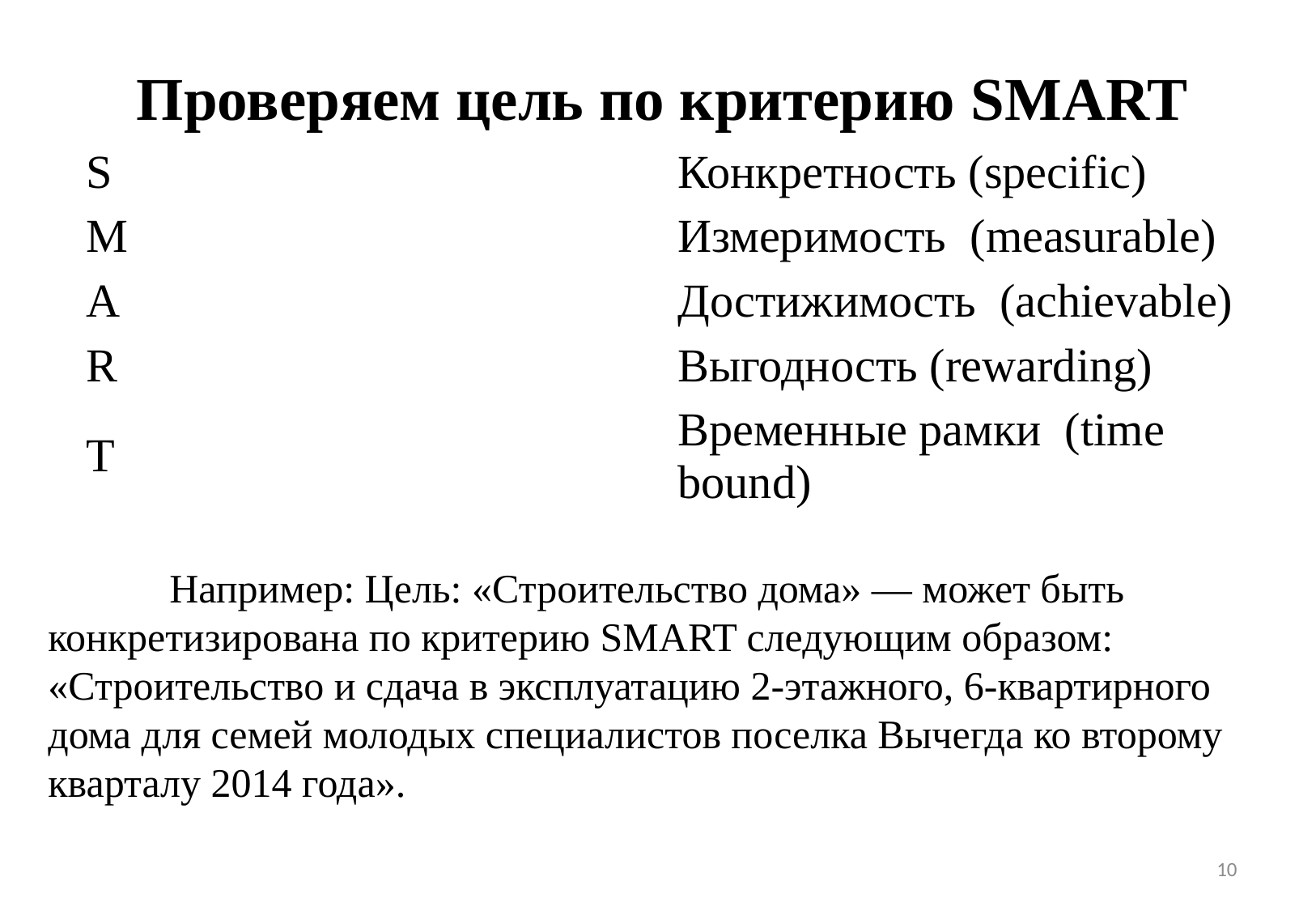

Проверяем цель по критерию SMART

| S | Конкретность (specific) |
| --- | --- |
| M | Измеримость  (measurable) |
| A | Достижимость  (achievable) |
| R | Выгодность (rewarding) |
| T | Временные рамки  (time bound) |
	Например: Цель: «Строительство дома» — может быть конкретизирована по критерию SMART следующим образом: «Строительство и сдача в эксплуатацию 2-этажного, 6-квартирного дома для семей молодых специалистов поселка Вычегда ко второму кварталу 2014 года».

10